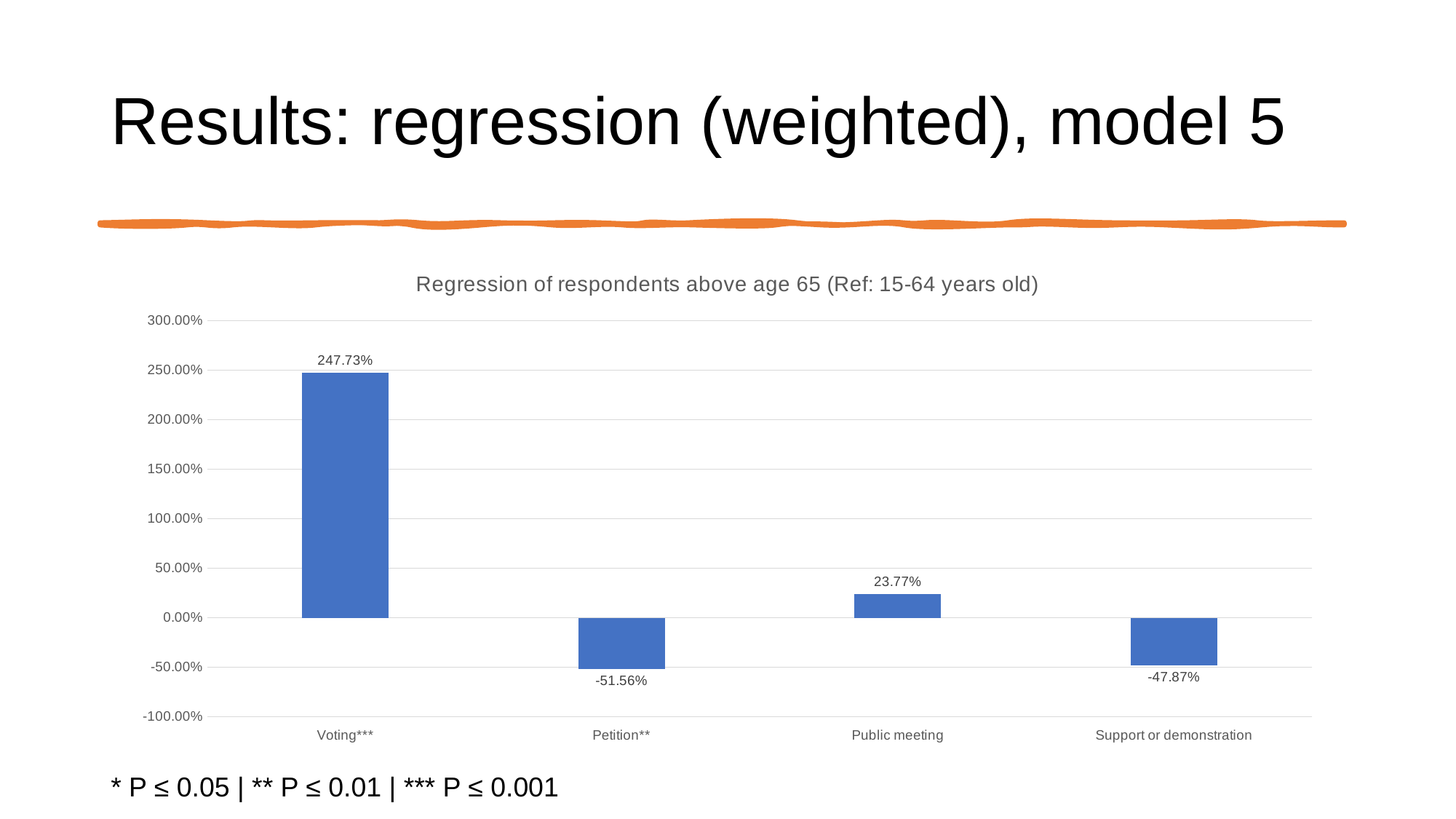

# Results: regression (weighted), model 5

### Chart: Regression of respondents above age 65 (Ref: 15-64 years old)

| Category |  |
|---|---|
| Voting*** | 2.477302 |
| Petition** | -0.5156111999999999 |
| Public meeting | 0.23766700000000007 |
| Support or demonstration | -0.478708 |
* P ≤ 0.05 | ** P ≤ 0.01 | *** P ≤ 0.001